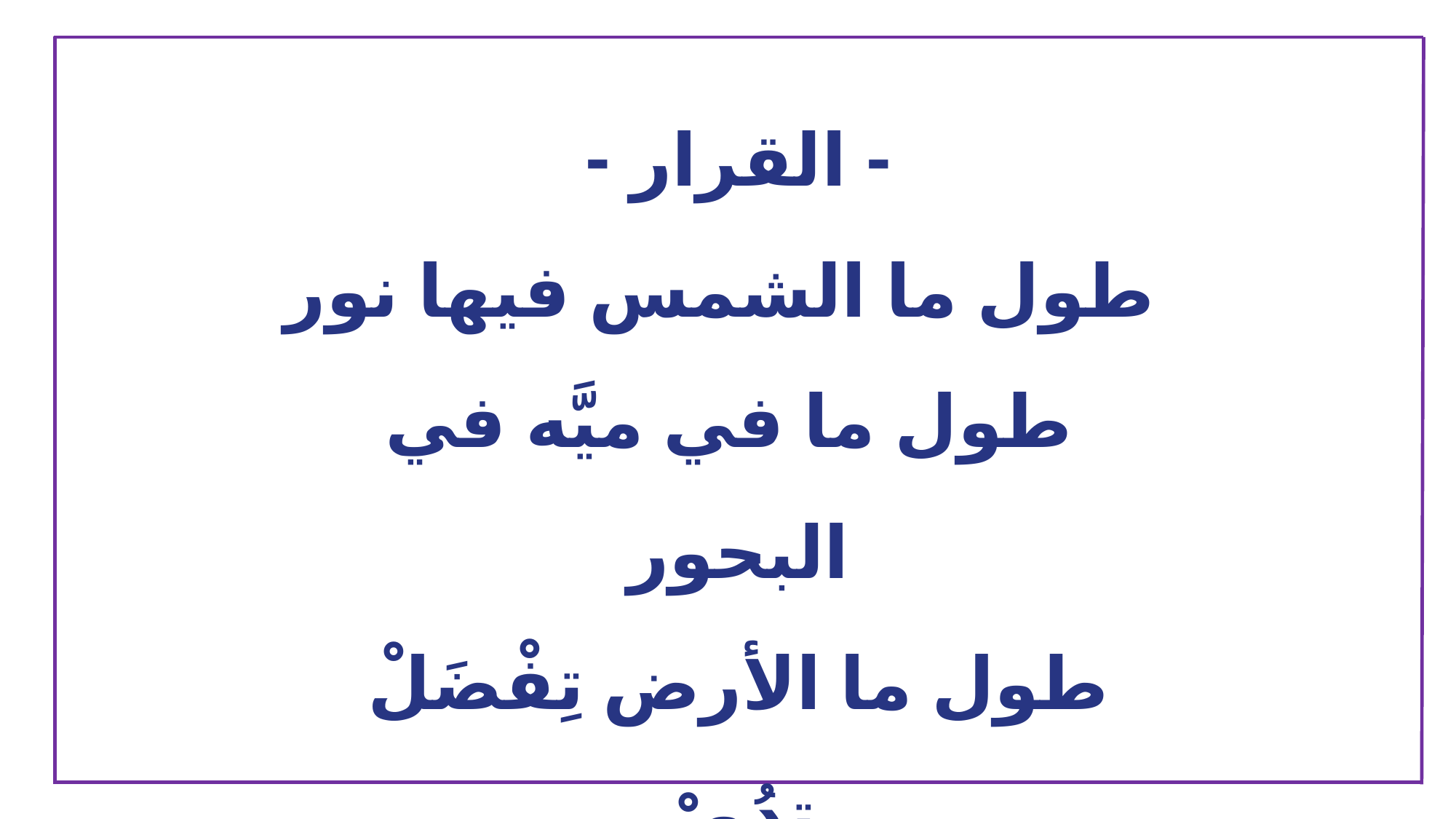

- القرار -
  طول ما الشمس فيها نور
 طول ما في ميَّه في البحور
طول ما الأرض تِفْضَلْ تِدُورْ
هَافْضَلْ أرَنِّمْ لِيكْ